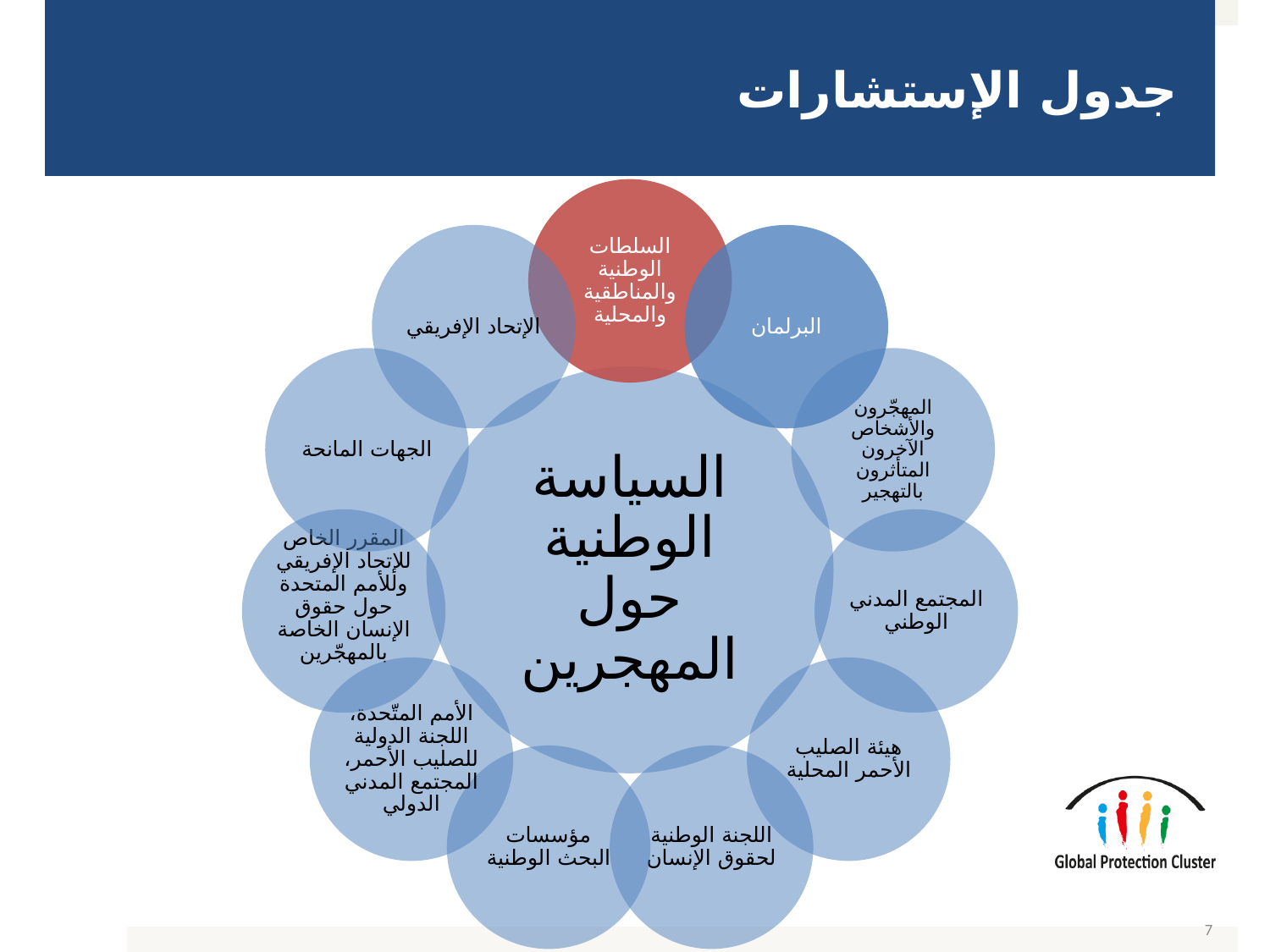

# جدول الإستشارات
السياسة الوطنية حول المهجرين
السلطات الوطنية والمناطقية والمحلية
البرلمان
المهجّرون والأشخاص الآخرون المتأثرون بالتهجير
المجتمع المدني الوطني
هيئة الصليب الأحمر المحلية
اللجنة الوطنية لحقوق الإنسان
مؤسسات البحث الوطنية
الأمم المتّحدة، اللجنة الدولية للصليب الأحمر، المجتمع المدني الدولي
المقرر الخاص للإتحاد الإفريقي وللأمم المتحدة حول حقوق الإنسان الخاصة بالمهجّرين

الجهات المانحة
الإتحاد الإفريقي